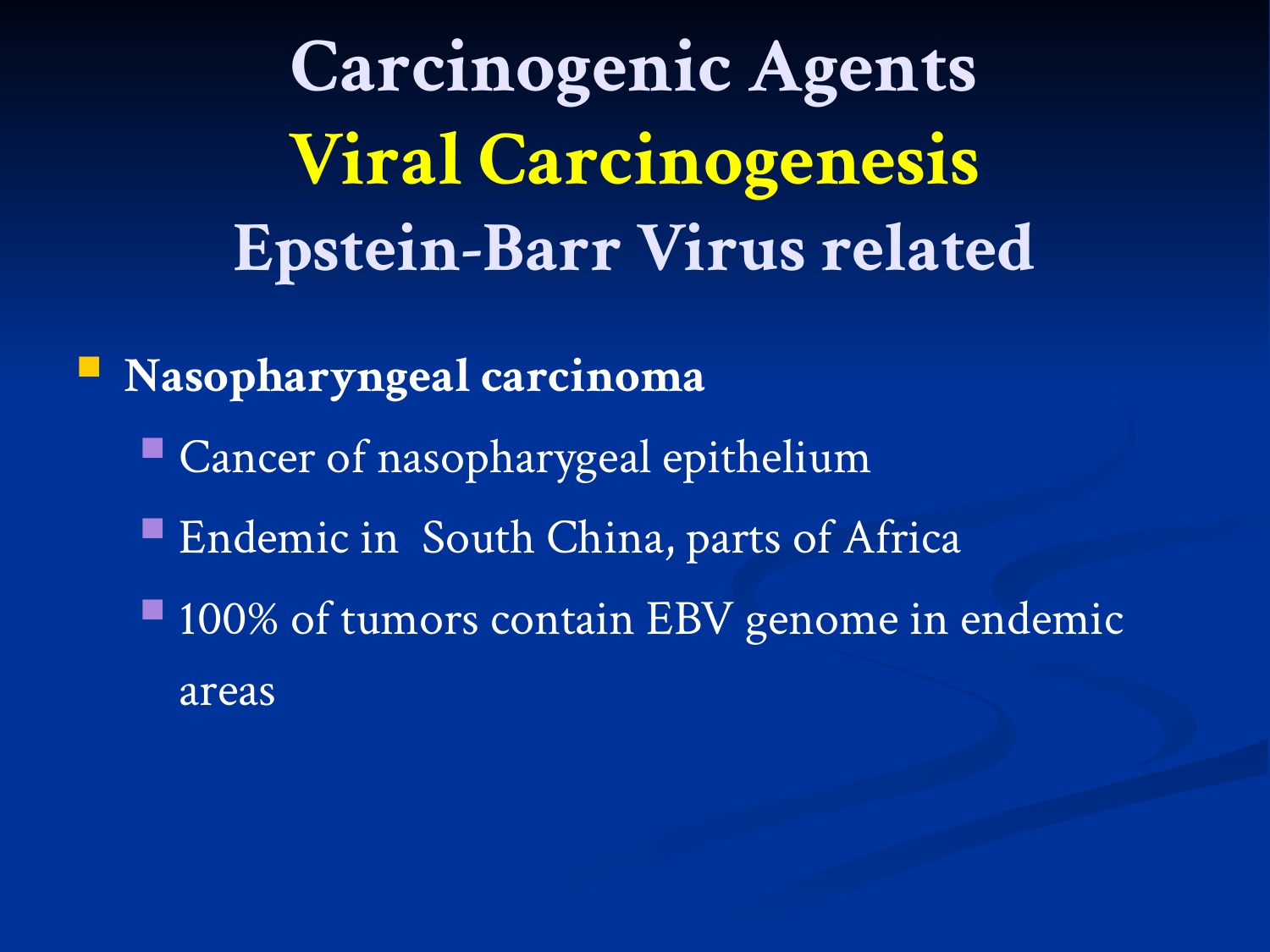

# Carcinogenic Agents Viral Carcinogenesis Epstein-Barr Virus related
Nasopharyngeal carcinoma
Cancer of nasopharygeal epithelium
Endemic in  South China, parts of Africa
100% of tumors contain EBV genome in endemic areas